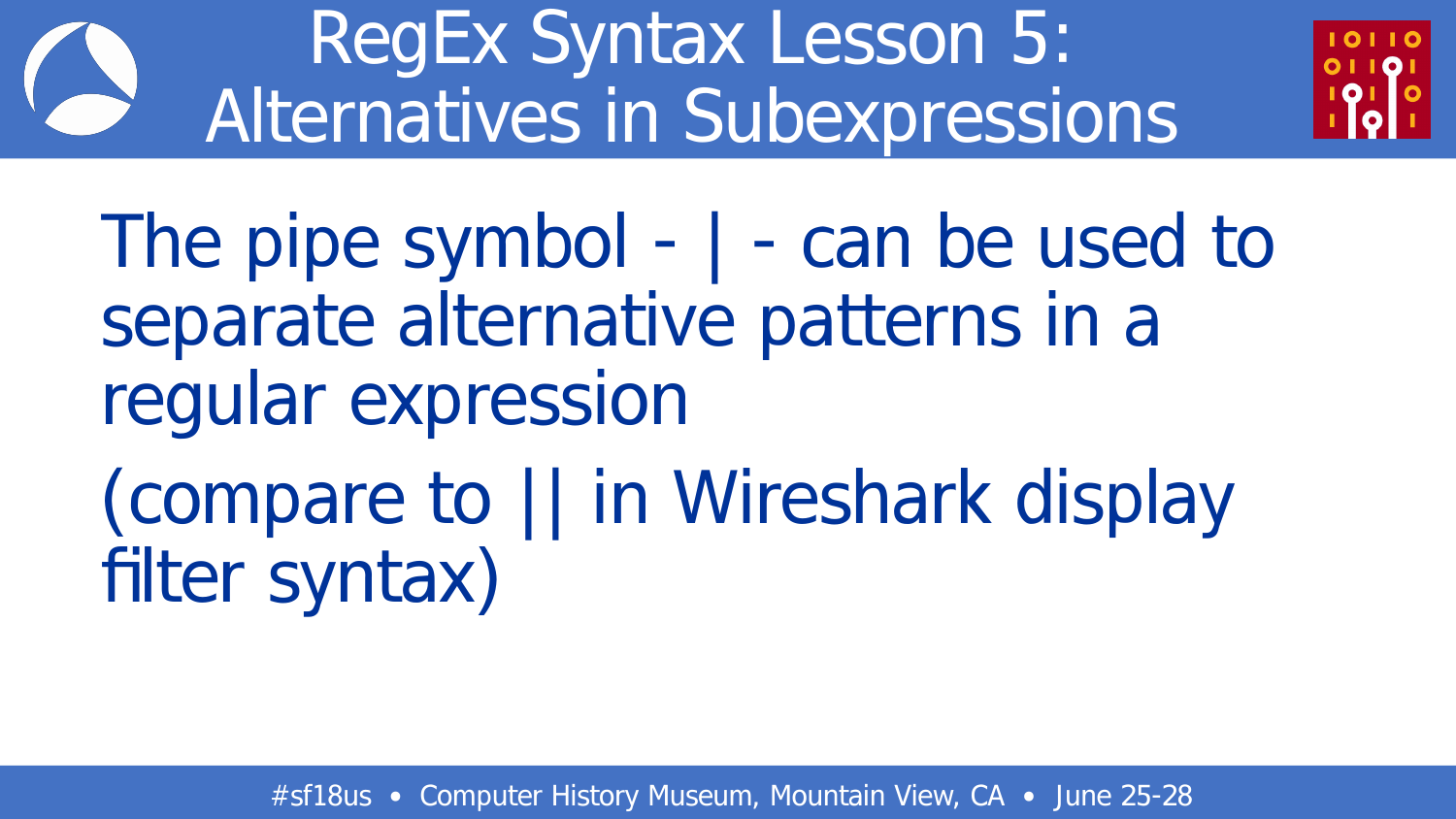

# RegEx Syntax Lesson 5: Alternatives in Subexpressions
The pipe symbol - | - can be used to separate alternative patterns in a regular expression
(compare to || in Wireshark display filter syntax)